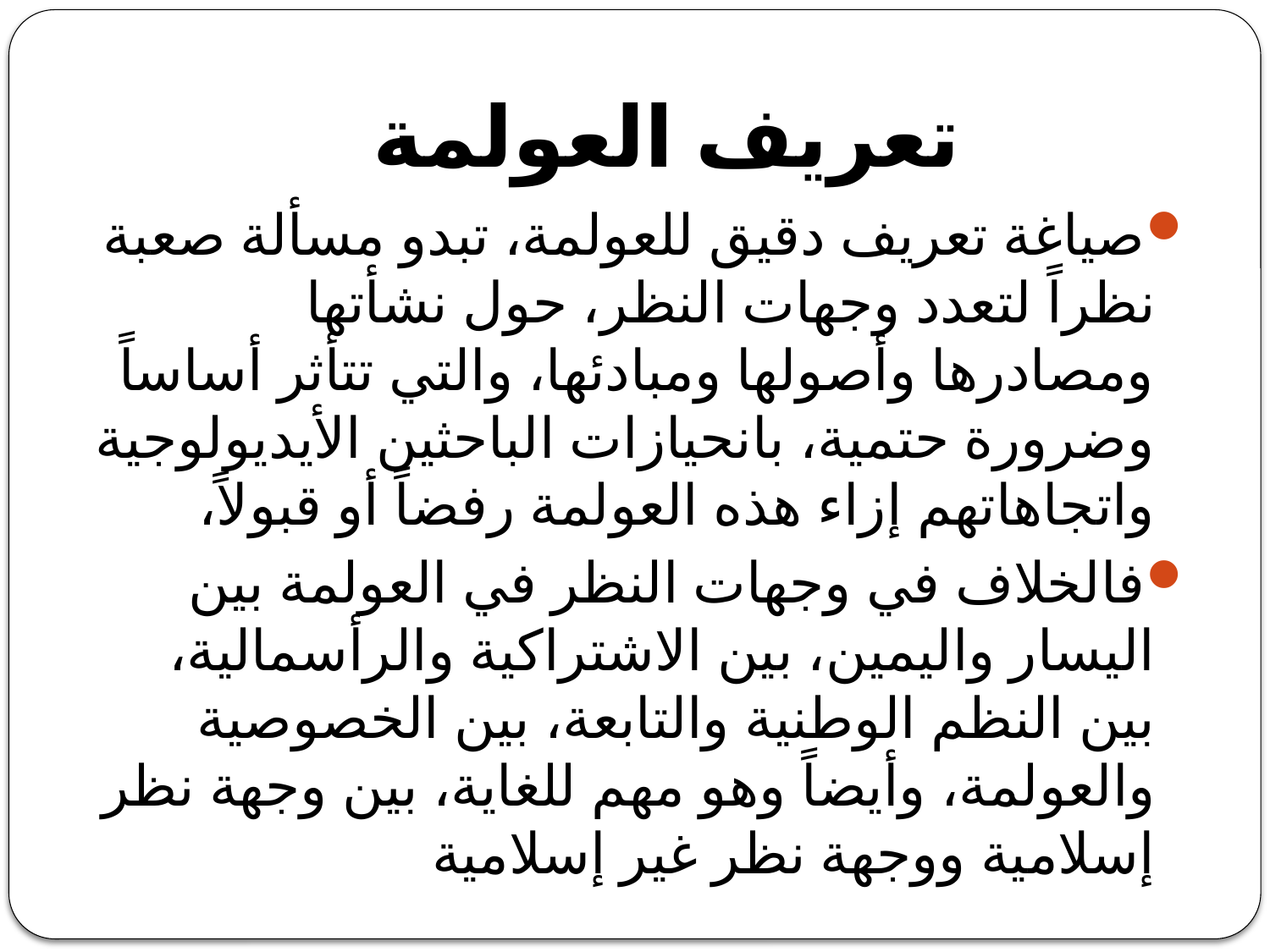

# تعريف العولمة
صياغة تعريف دقيق للعولمة، تبدو مسألة صعبة نظراً لتعدد وجهات النظر، حول نشأتها ومصادرها وأصولها ومبادئها، والتي تتأثر أساساً وضرورة حتمية، بانحيازات الباحثين الأيديولوجية واتجاهاتهم إزاء هذه العولمة رفضاً أو قبولاً،
فالخلاف في وجهات النظر في العولمة بين اليسار واليمين، بين الاشتراكية والرأسمالية، بين النظم الوطنية والتابعة، بين الخصوصية والعولمة، وأيضاً وهو مهم للغاية، بين وجهة نظر إسلامية ووجهة نظر غير إسلامية